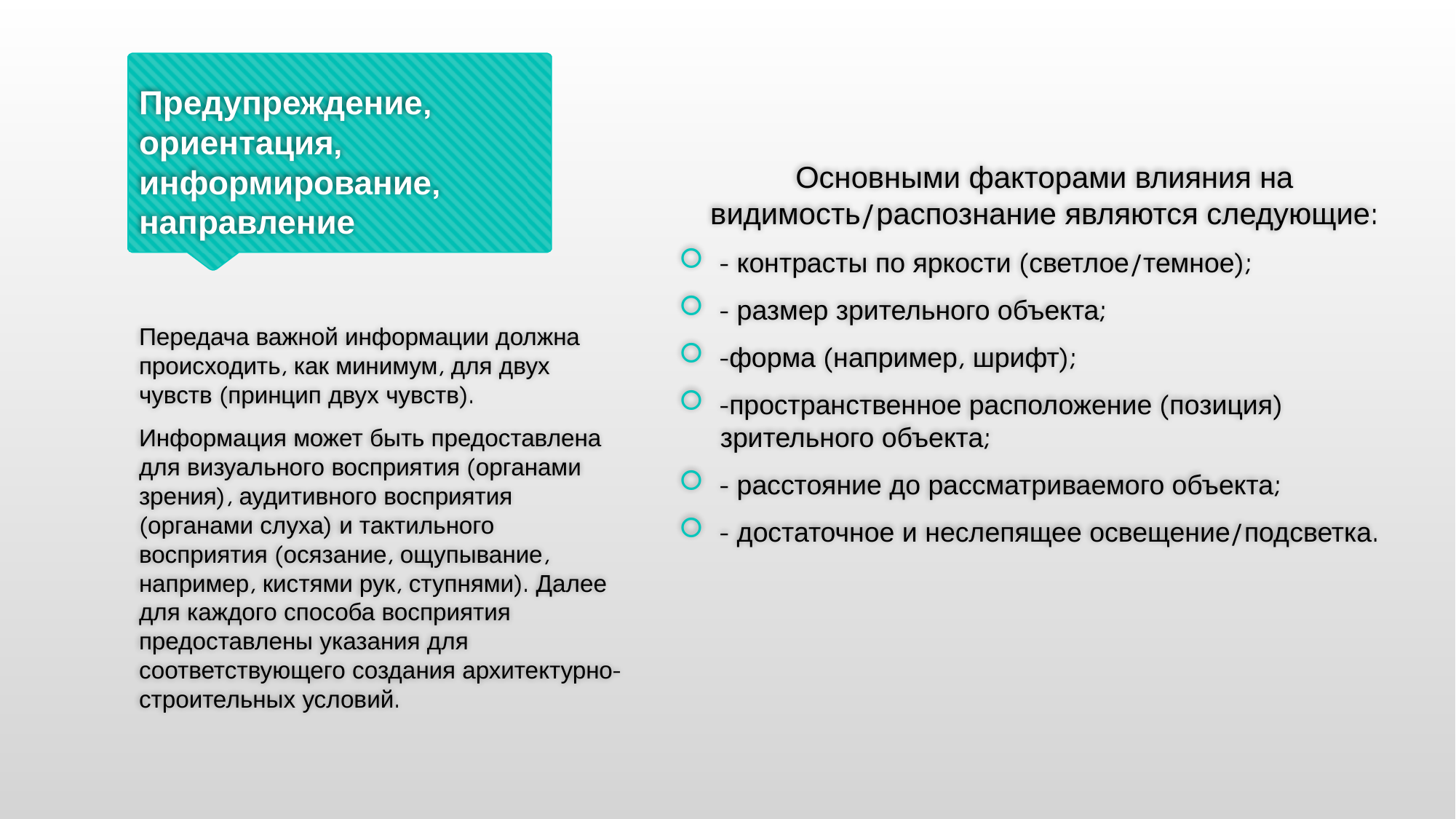

# Предупреждение, ориентация, информирование, направление
Основными факторами влияния на видимость/распознание являются следующие:
- контрасты по яркости (светлое/темное);
- размер зрительного объекта;
-форма (например, шрифт);
-пространственное расположение (позиция) зрительного объекта;
- расстояние до рассматриваемого объекта;
- достаточное и неслепящее освещение/подсветка.

Передача важной информации должна происходить, как минимум, для двух чувств (принцип двух чувств).
Информация может быть предоставлена для визуального восприятия (органами зрения), аудитивного восприятия (органами слуха) и тактильного восприятия (осязание, ощупывание, например, кистями рук, ступнями). Далее для каждого способа восприятия предоставлены указания для соответствующего создания архитектурно-строительных условий.